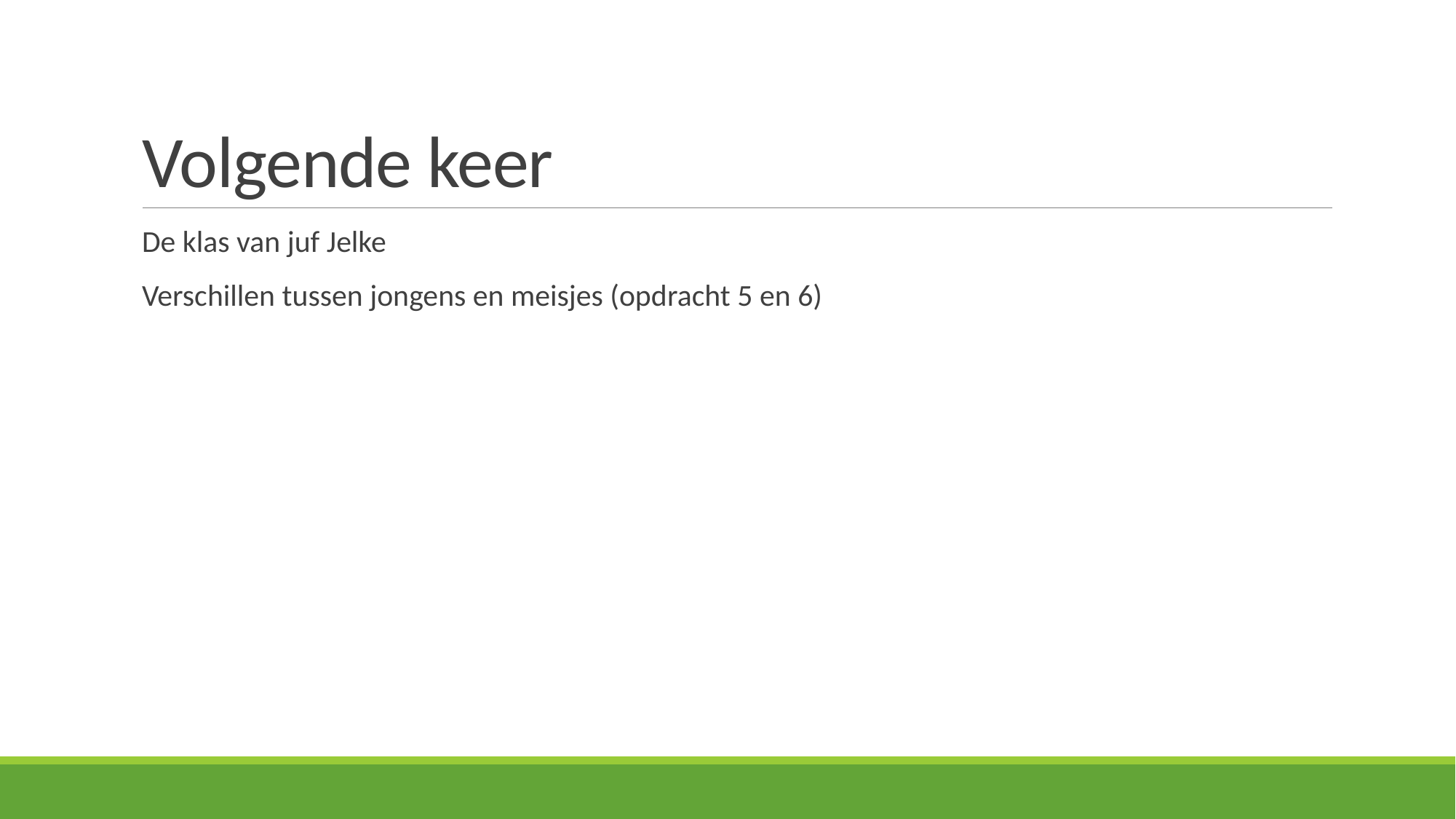

# Volgende keer
De klas van juf Jelke
Verschillen tussen jongens en meisjes (opdracht 5 en 6)